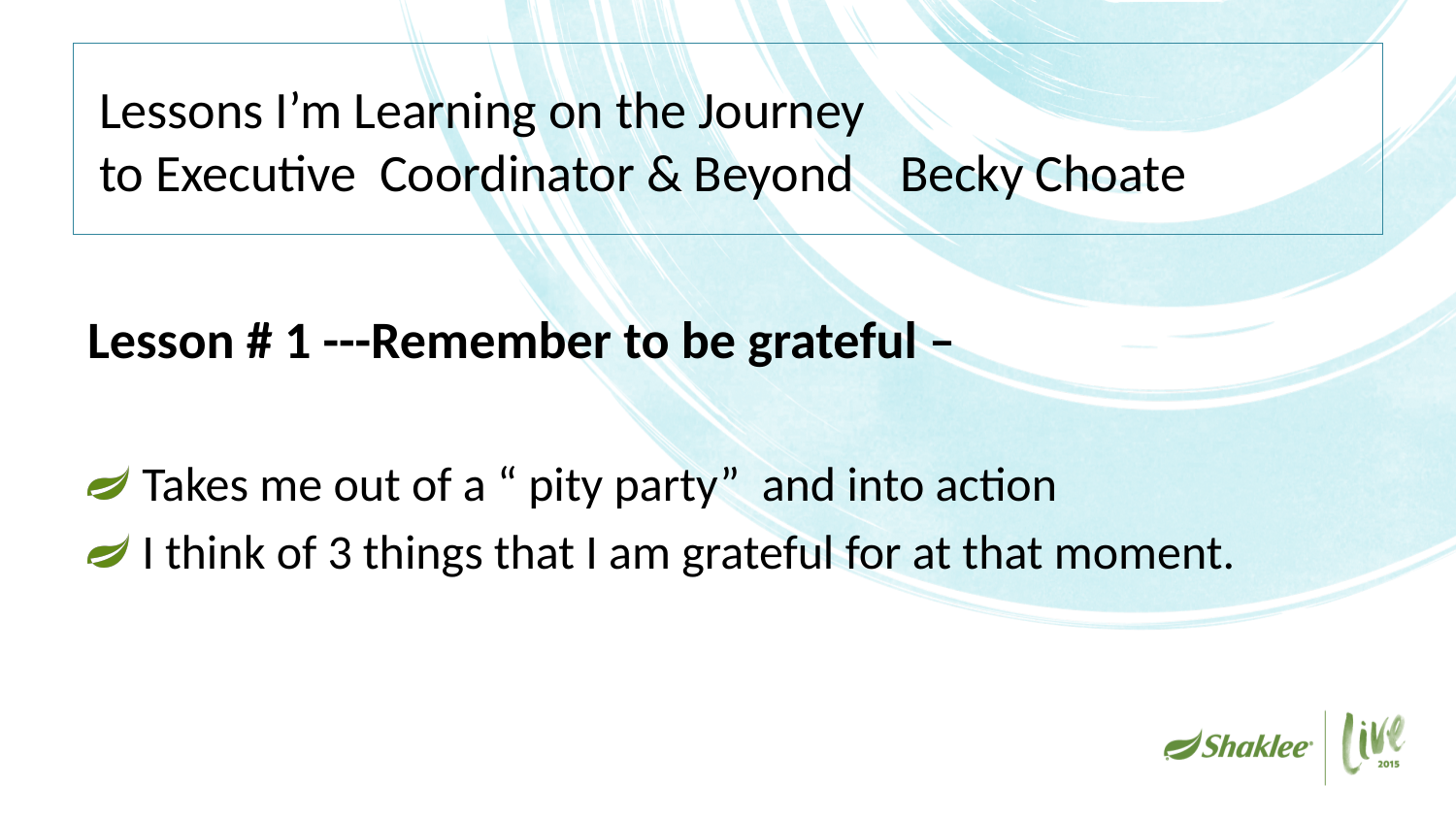

# Lessons I’m Learning on the Journey to Executive  Coordinator & Beyond 		Becky Choate
Lesson # 1 ---Remember to be grateful –

Takes me out of a “ pity party”  and into action
I think of 3 things that I am grateful for at that moment.